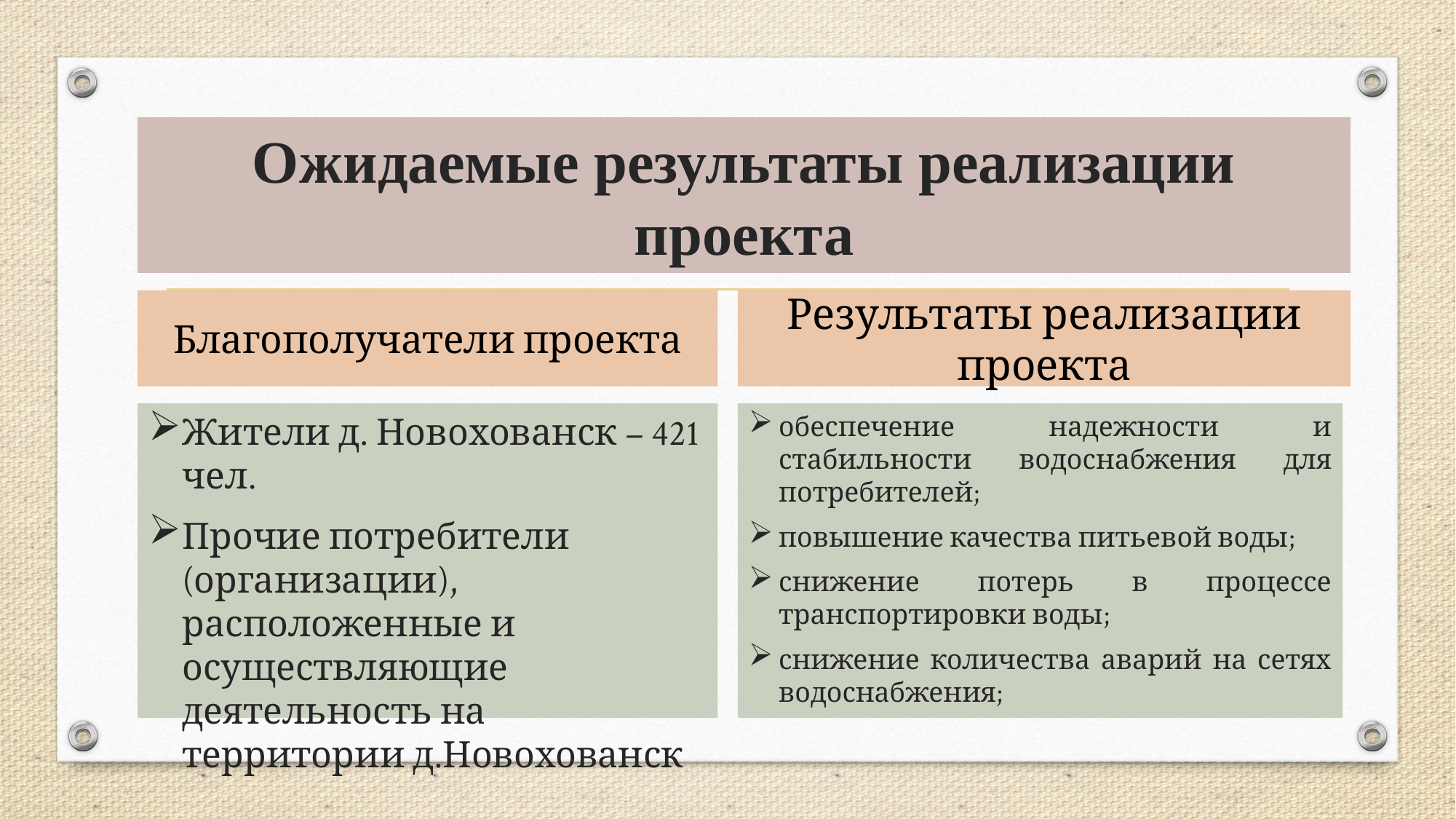

# Ожидаемые результаты реализации проекта
Благополучатели проекта
Результаты реализации проекта
Жители д. Новохованск – 421 чел.
Прочие потребители (организации), расположенные и осуществляющие деятельность на территории д.Новохованск
обеспечение надежности и стабильности водоснабжения для потребителей;
повышение качества питьевой воды;
снижение потерь в процессе транспортировки воды;
снижение количества аварий на сетях водоснабжения;